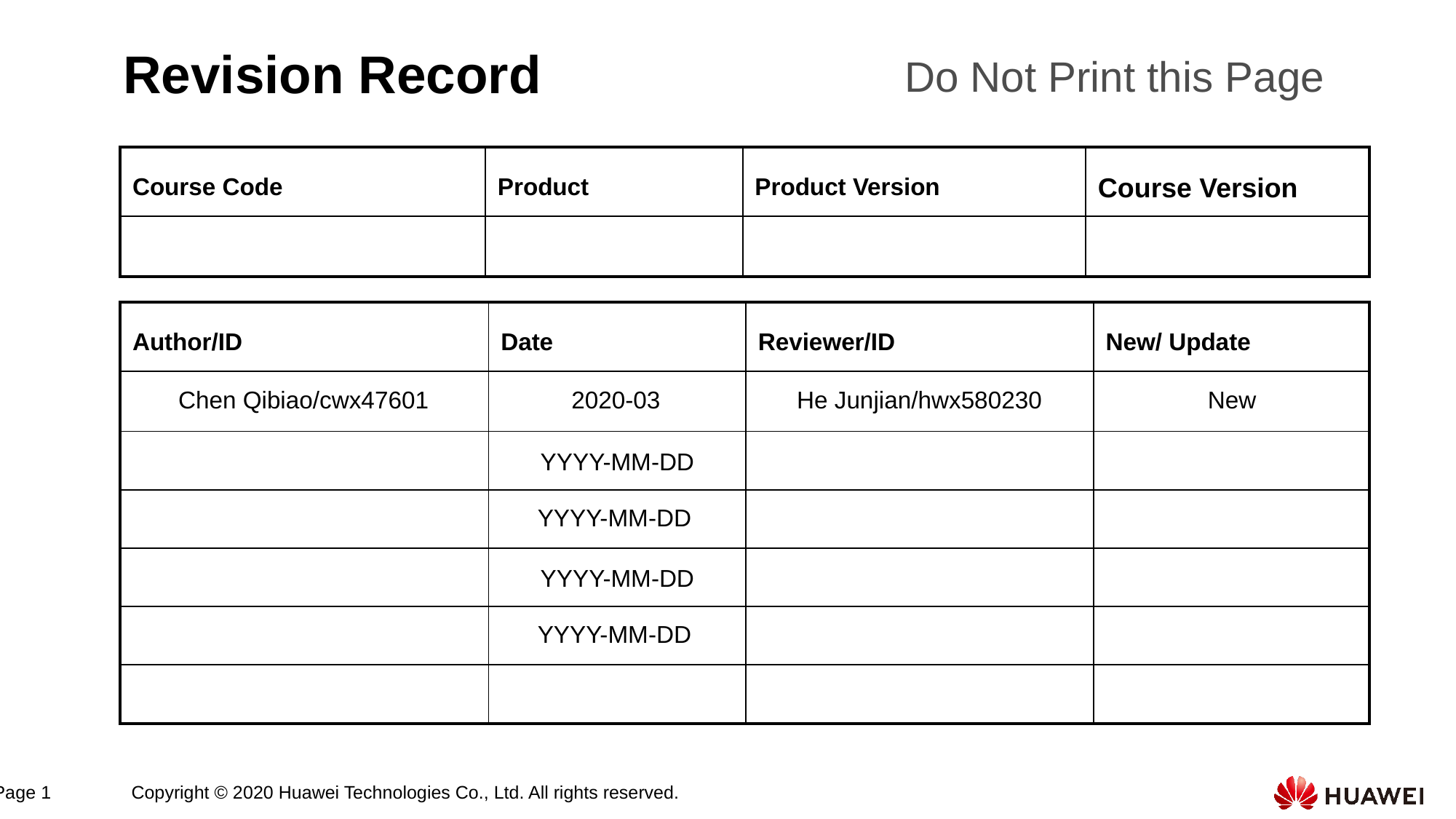

Chen Qibiao/cwx47601
2020-03
He Junjian/hwx580230
New

YYYY-MM-DD

YYYY-MM-DD

YYYY-MM-DD

YYYY-MM-DD